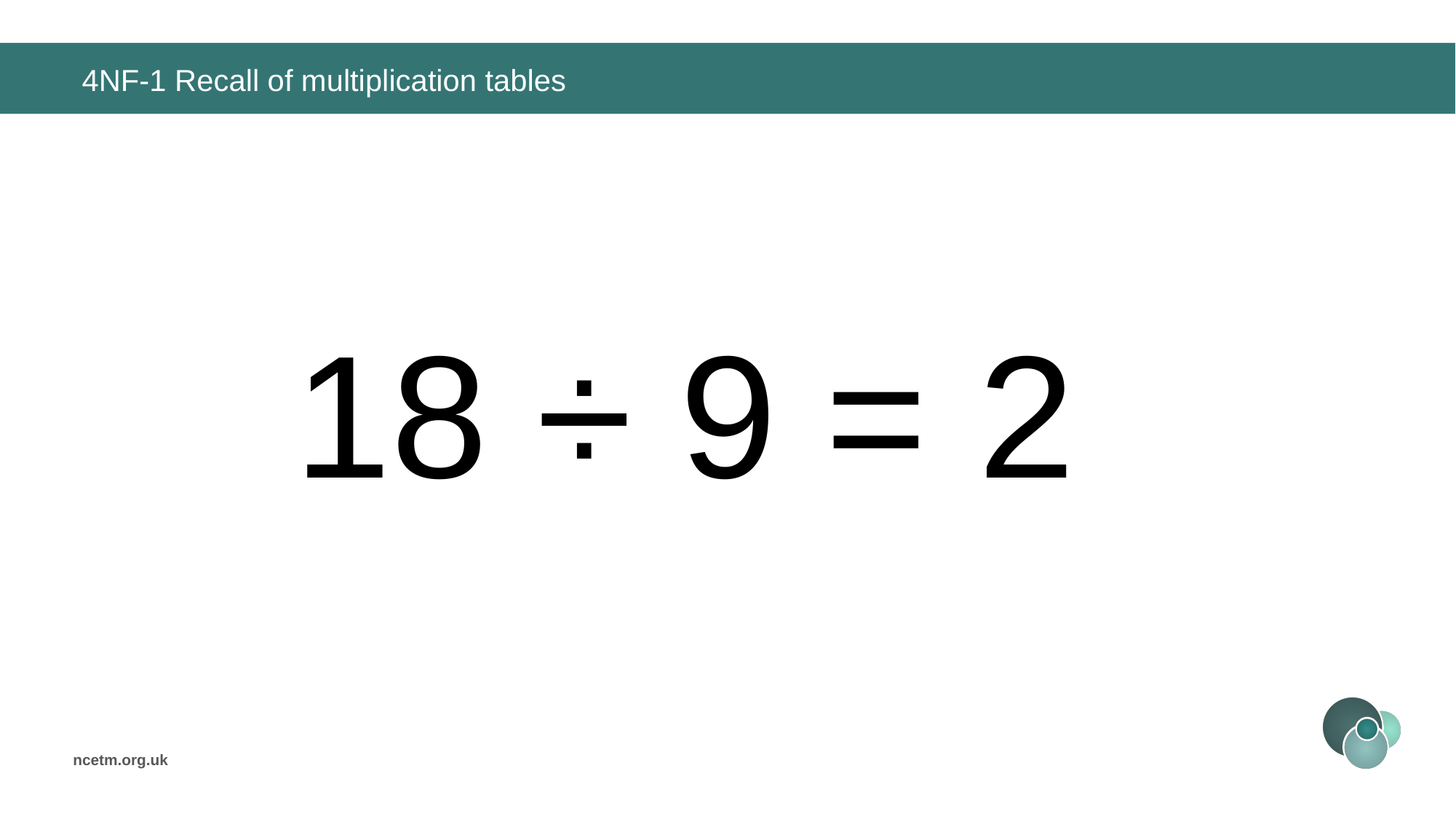

# 4NF-1 Recall of multiplication tables
18 ÷ 9 =
2